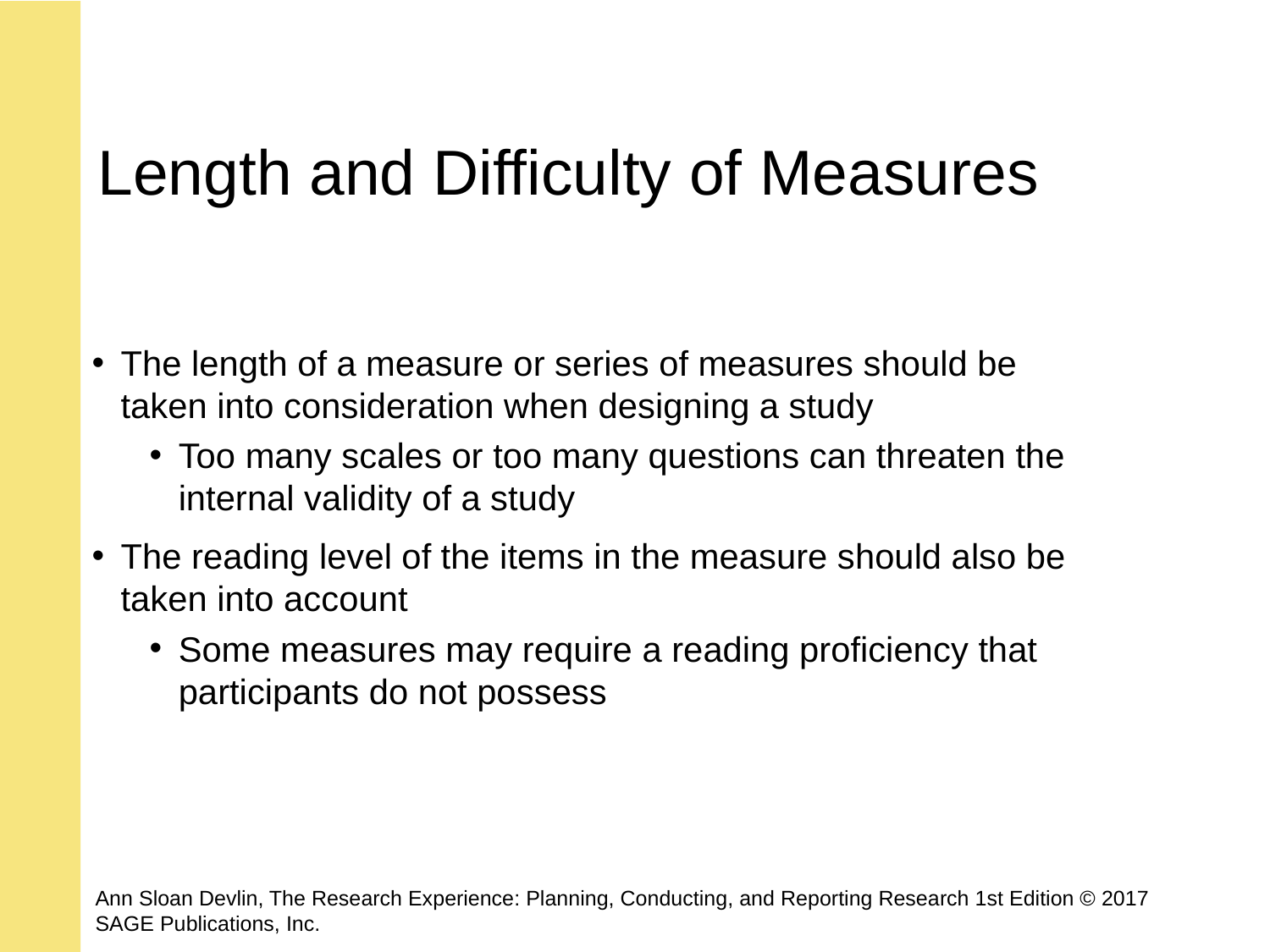

# Length and Difficulty of Measures
The length of a measure or series of measures should be taken into consideration when designing a study
Too many scales or too many questions can threaten the internal validity of a study
The reading level of the items in the measure should also be taken into account
Some measures may require a reading proficiency that participants do not possess